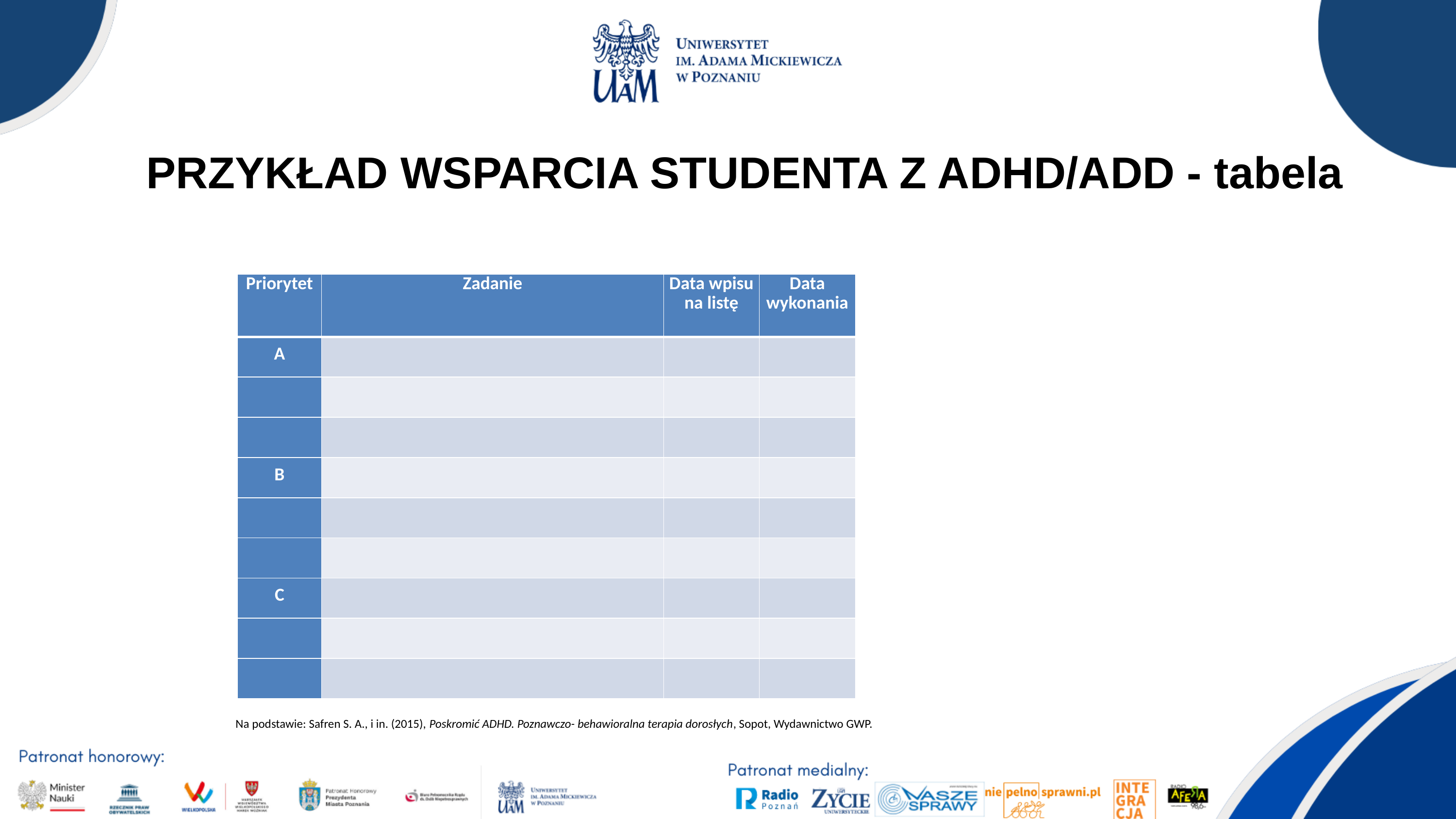

PRZYKŁAD WSPARCIA STUDENTA Z ADHD/ADD - tabela
| Priorytet | Zadanie | Data wpisu na listę | Data wykonania |
| --- | --- | --- | --- |
| A |  |  |  |
|  |  |  |  |
|  |  |  |  |
| B |  |  |  |
|  |  |  |  |
|  |  |  |  |
| C |  |  |  |
|  |  |  |  |
|  |  |  |  |
Na podstawie: Safren S. A., i in. (2015), Poskromić ADHD. Poznawczo- behawioralna terapia dorosłych, Sopot, Wydawnictwo GWP.